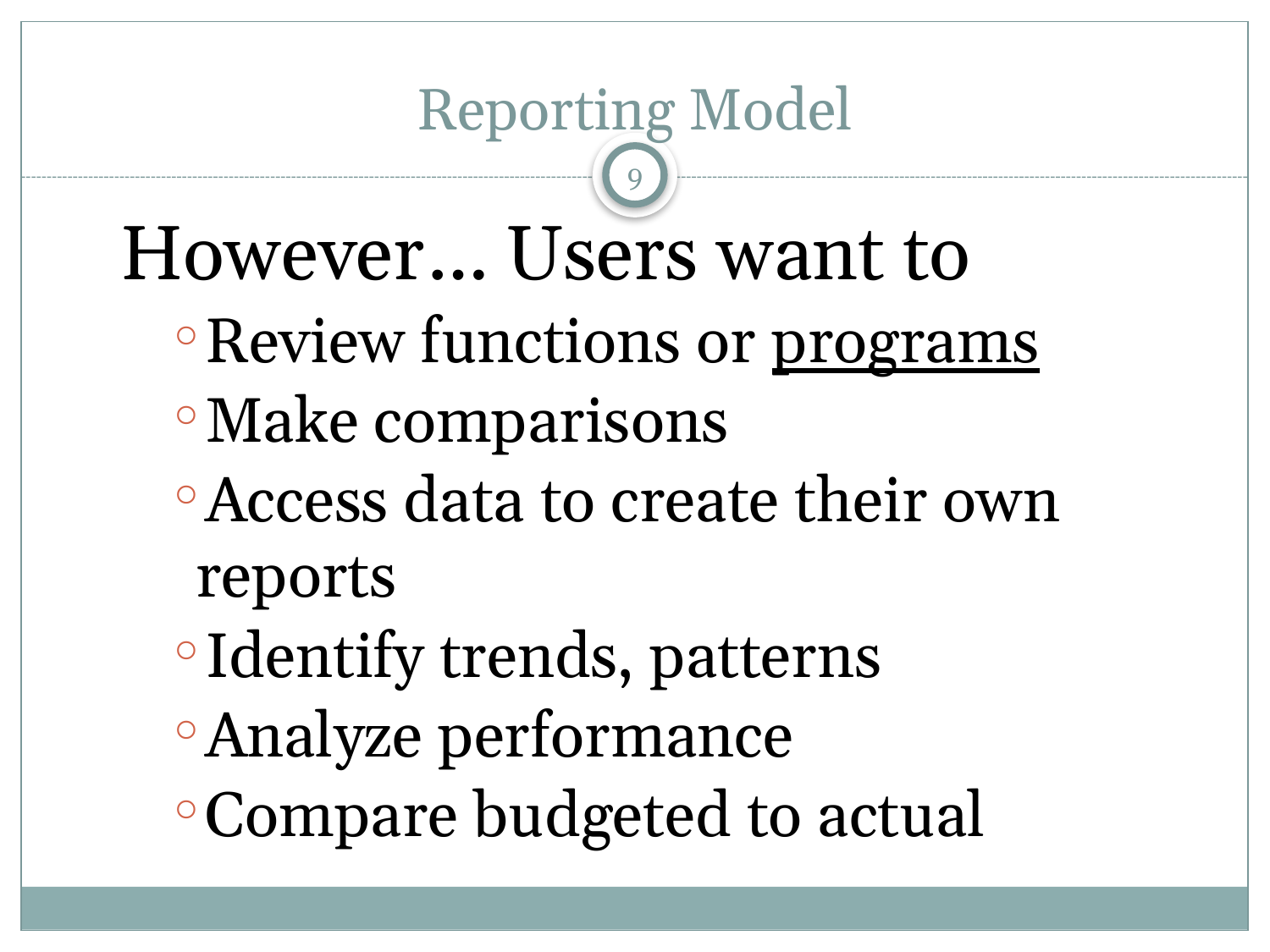

# Reporting Model
9
However… Users want to
Review functions or programs
Make comparisons
Access data to create their own reports
Identify trends, patterns
Analyze performance
Compare budgeted to actual